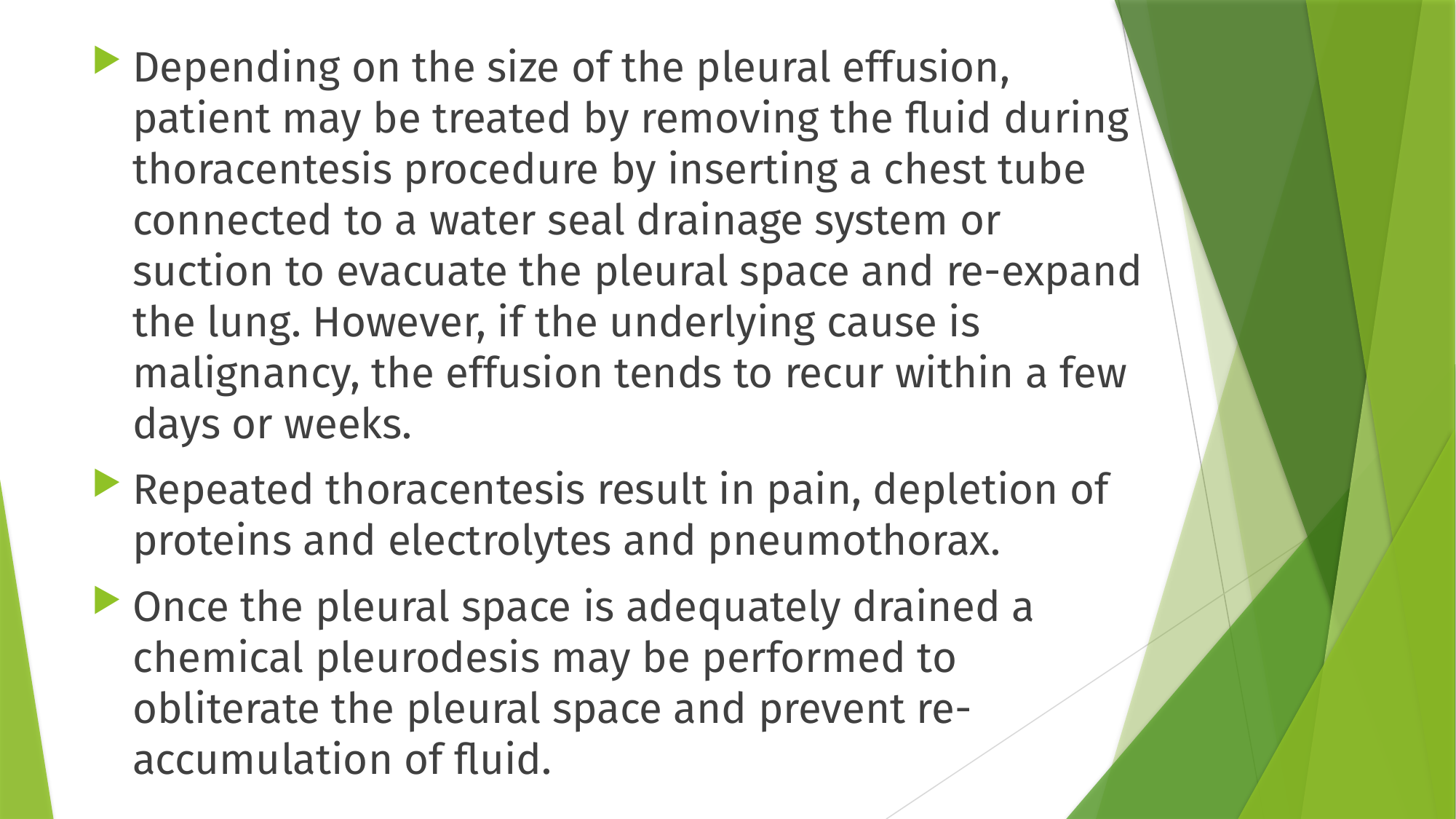

Depending on the size of the pleural effusion, patient may be treated by removing the fluid during thoracentesis procedure by inserting a chest tube connected to a water seal drainage system or suction to evacuate the pleural space and re-expand the lung. However, if the underlying cause is malignancy, the effusion tends to recur within a few days or weeks.
Repeated thoracentesis result in pain, depletion of proteins and electrolytes and pneumothorax.
Once the pleural space is adequately drained a chemical pleurodesis may be performed to obliterate the pleural space and prevent re-accumulation of fluid.